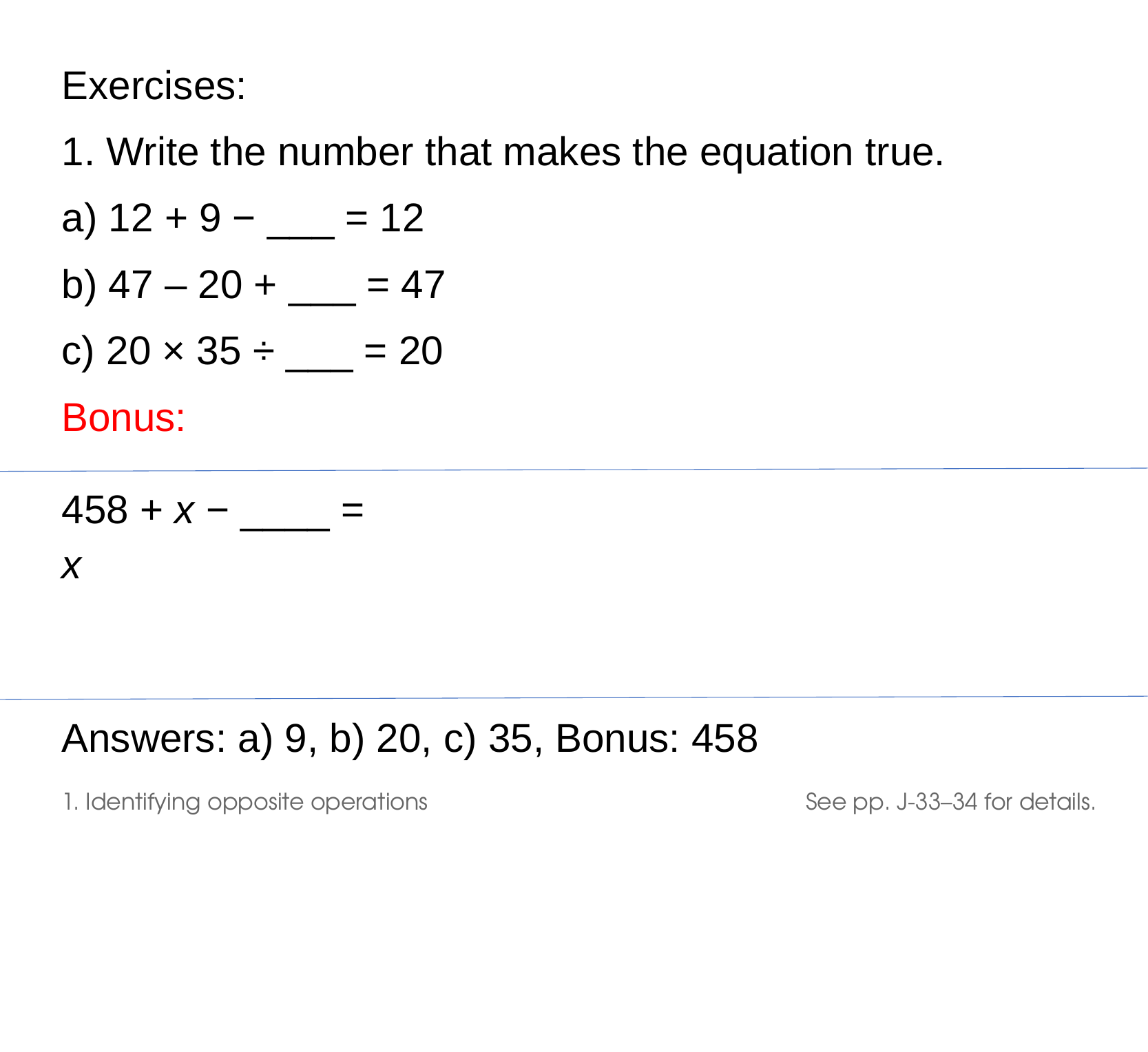

Exercises:
1. Write the number that makes the equation true.
a) 12 + 9 − ___ = 12
b) 47 – 20 + ___ = 47
c) 20 × 35 ÷ ___ = 20
Bonus:
458 + x − ____ = x
Answers: a) 9, b) 20, c) 35, Bonus: 458
1. Identifying opposite operations
See pp. J-33–34 for details.